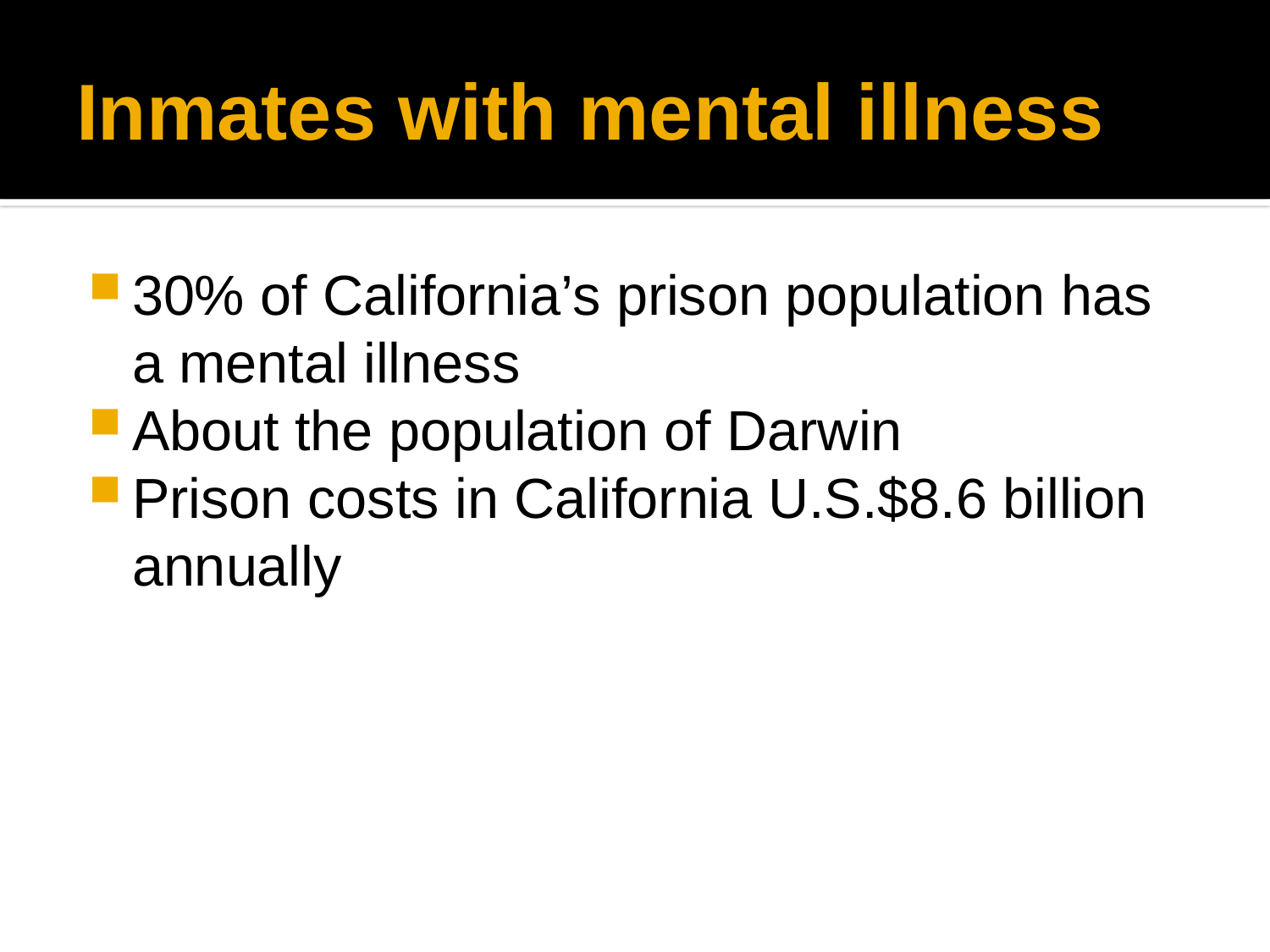

# Inmates with mental illness
30% of California’s prison population has a mental illness
About the population of Darwin
Prison costs in California U.S.$8.6 billion annually